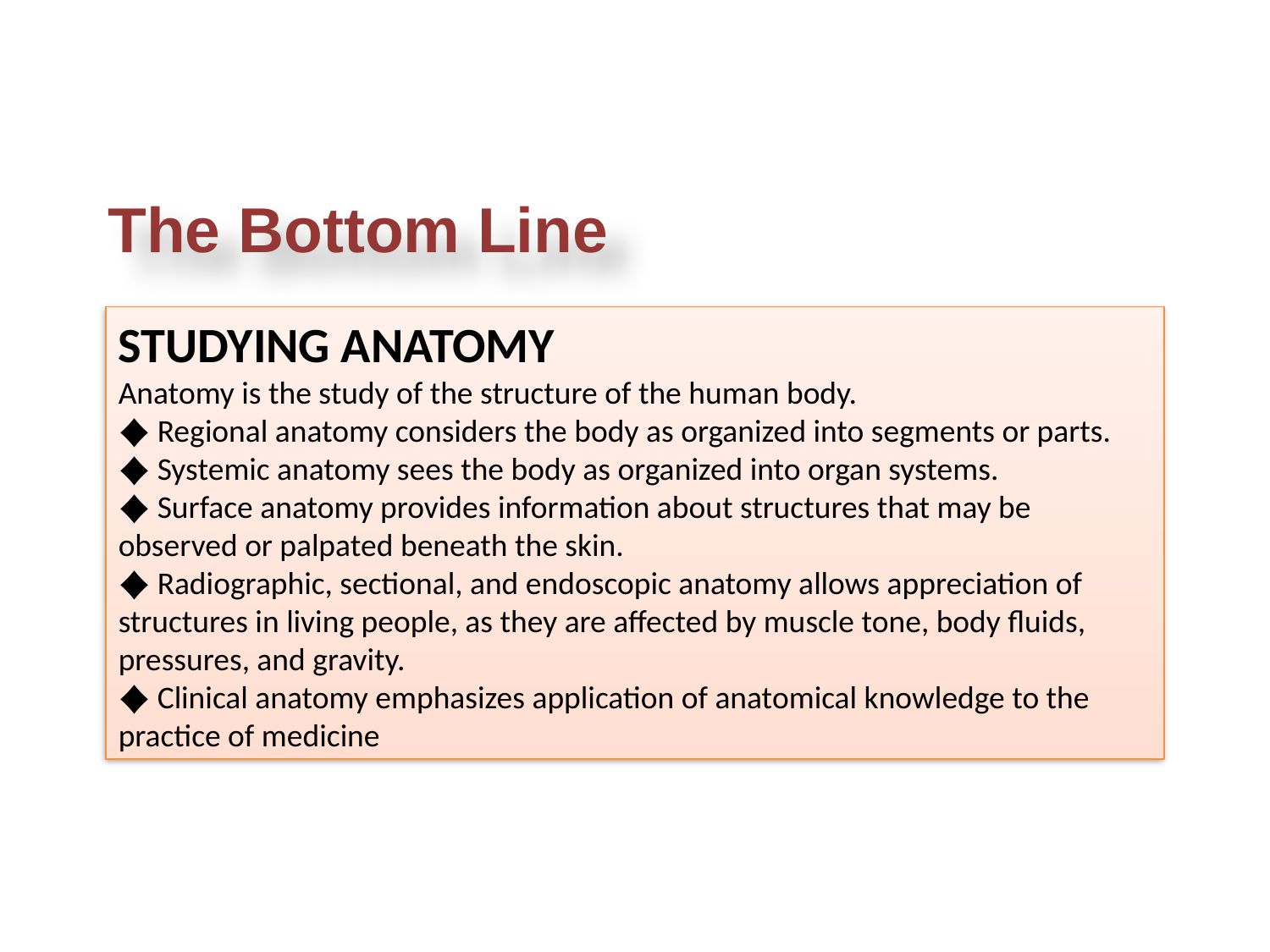

The Bottom Line
STUDYING ANATOMY
Anatomy is the study of the structure of the human body.
♦ Regional anatomy considers the body as organized into segments or parts.
♦ Systemic anatomy sees the body as organized into organ systems.
♦ Surface anatomy provides information about structures that may be observed or palpated beneath the skin.
♦ Radiographic, sectional, and endoscopic anatomy allows appreciation of structures in living people, as they are affected by muscle tone, body fluids, pressures, and gravity.
♦ Clinical anatomy emphasizes application of anatomical knowledge to the practice of medicine